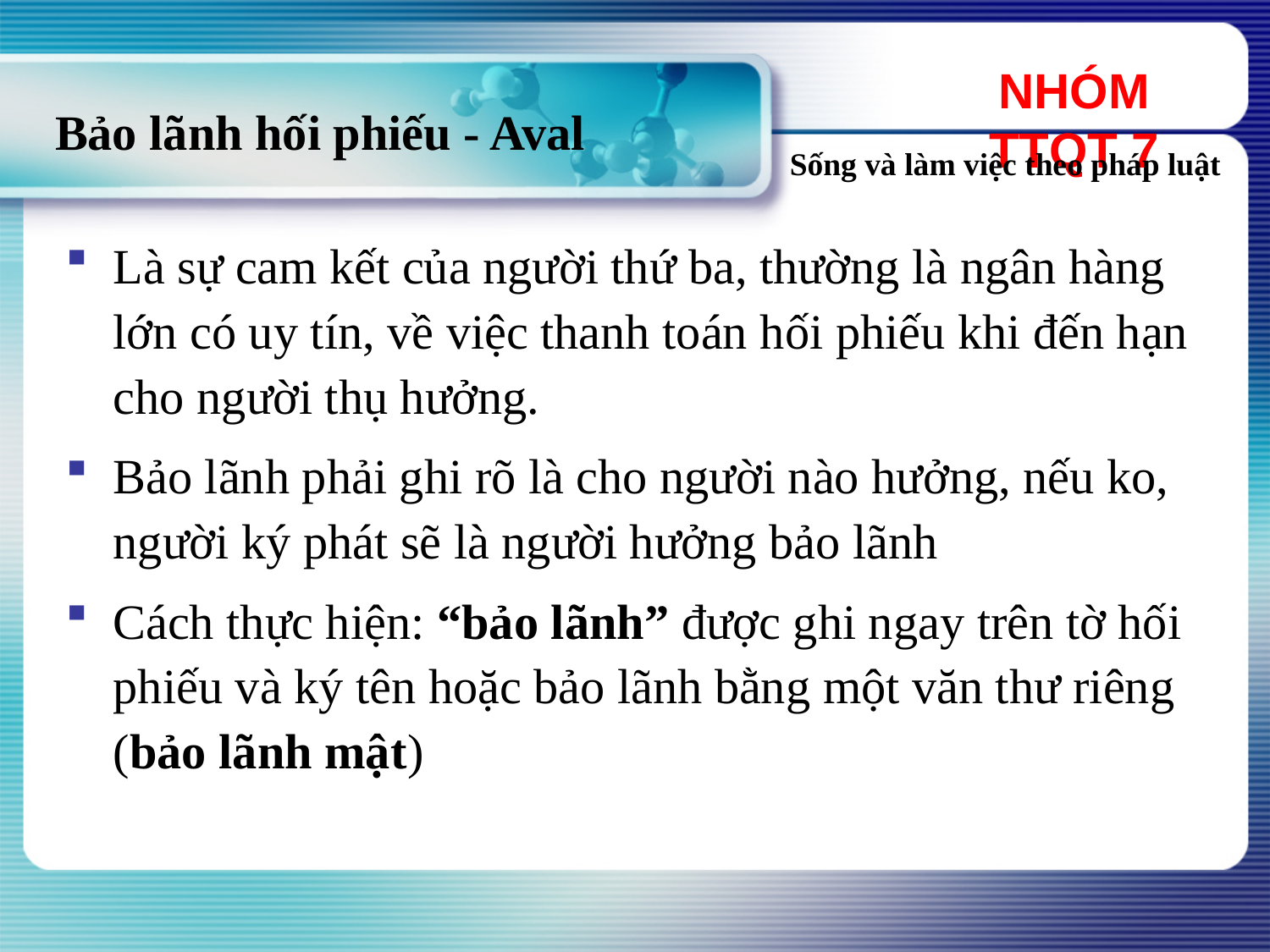

NHÓM TTQT 7
# Bảo lãnh hối phiếu - Aval
Sống và làm việc theo pháp luật
Là sự cam kết của người thứ ba, thường là ngân hàng lớn có uy tín, về việc thanh toán hối phiếu khi đến hạn cho người thụ hưởng.
Bảo lãnh phải ghi rõ là cho người nào hưởng, nếu ko, người ký phát sẽ là người hưởng bảo lãnh
Cách thực hiện: “bảo lãnh” được ghi ngay trên tờ hối phiếu và ký tên hoặc bảo lãnh bằng một văn thư riêng (bảo lãnh mật)